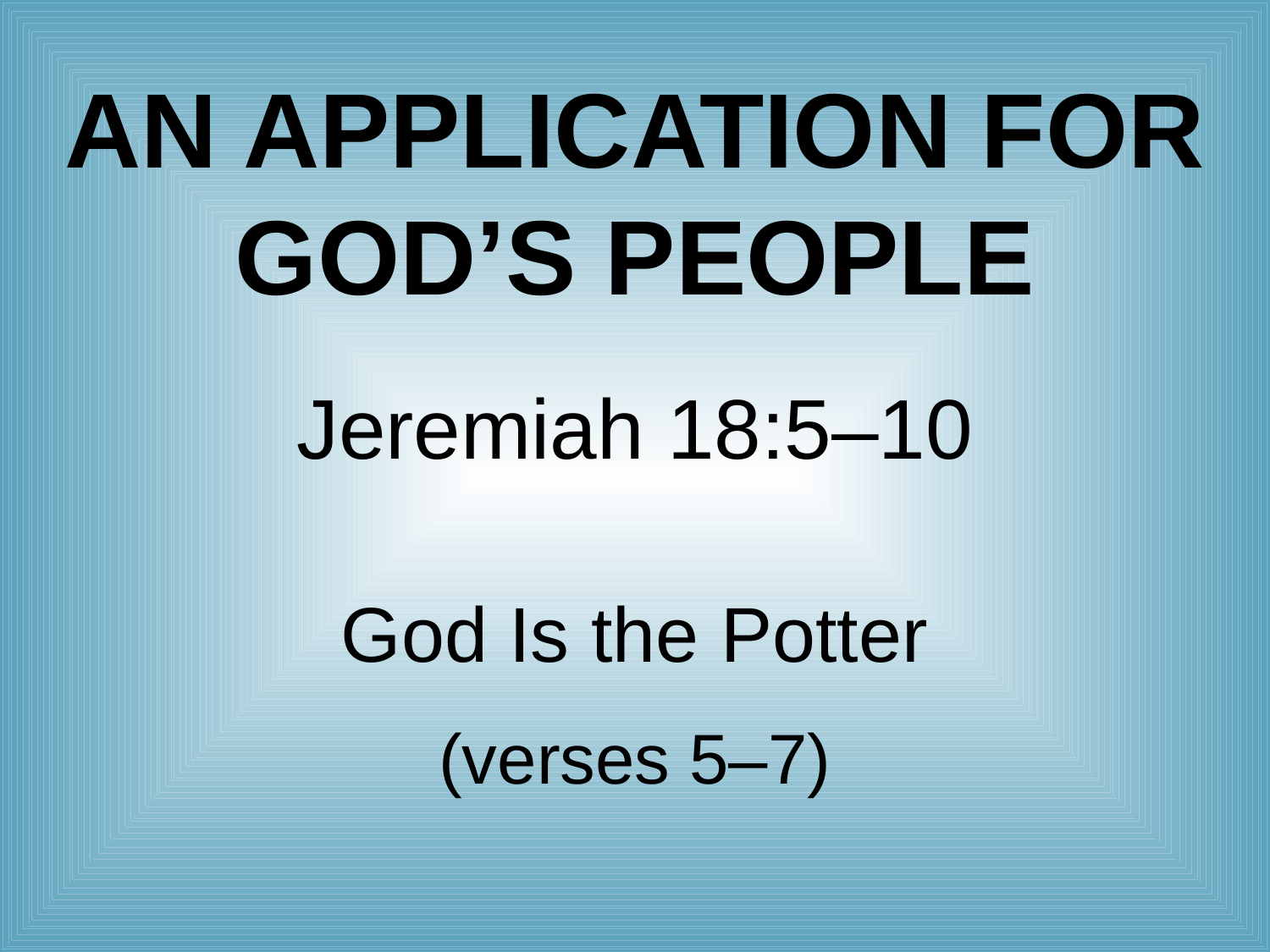

# An Application for God’s People
Jeremiah 18:5–10

God Is the Potter
(verses 5–7)